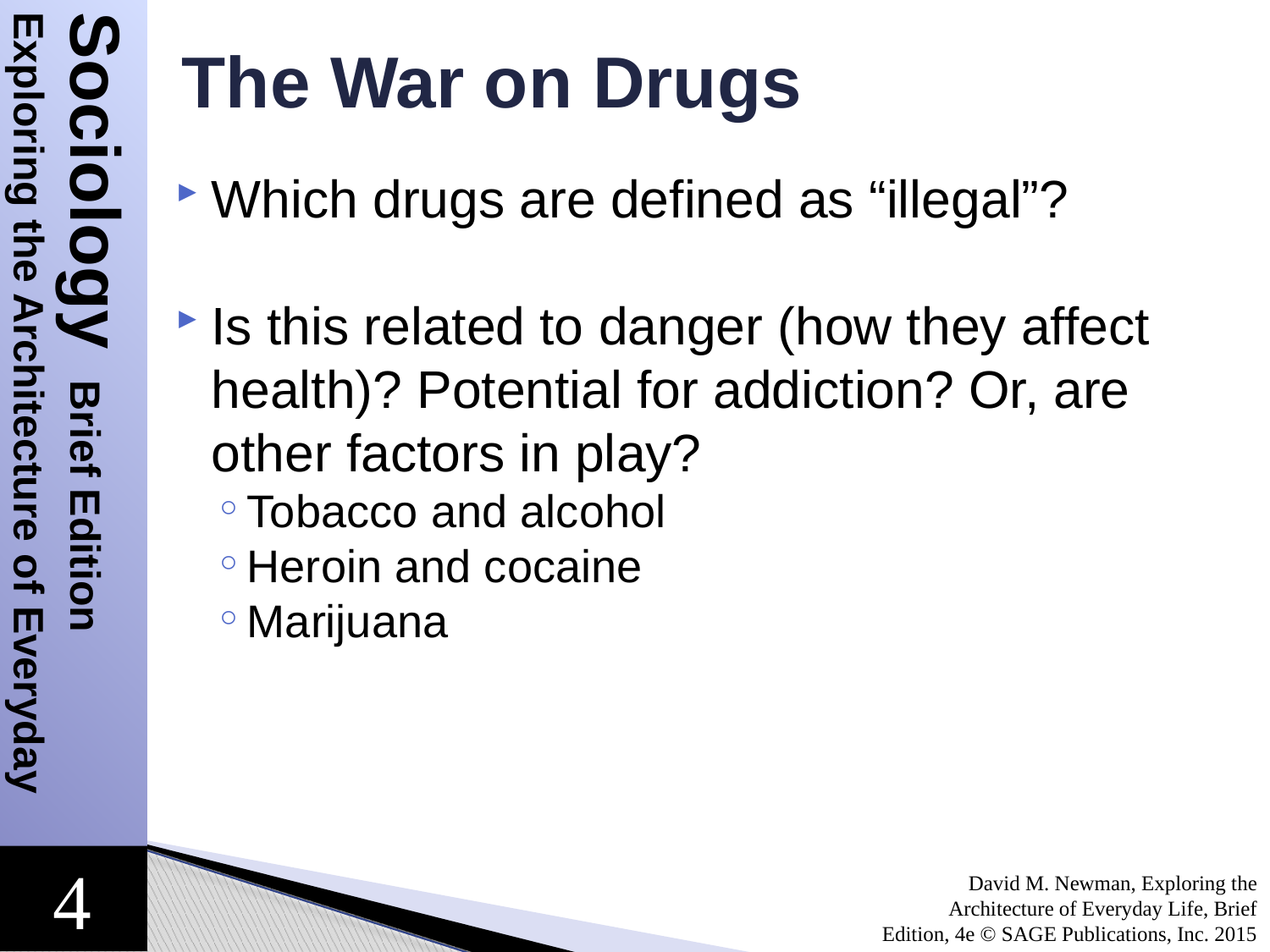

# The War on Drugs
Which drugs are defined as “illegal”?

Is this related to danger (how they affect health)? Potential for addiction? Or, are other factors in play?
Tobacco and alcohol
Heroin and cocaine
Marijuana
David M. Newman, Exploring the Architecture of Everyday Life, Brief Edition, 4e © SAGE Publications, Inc. 2015